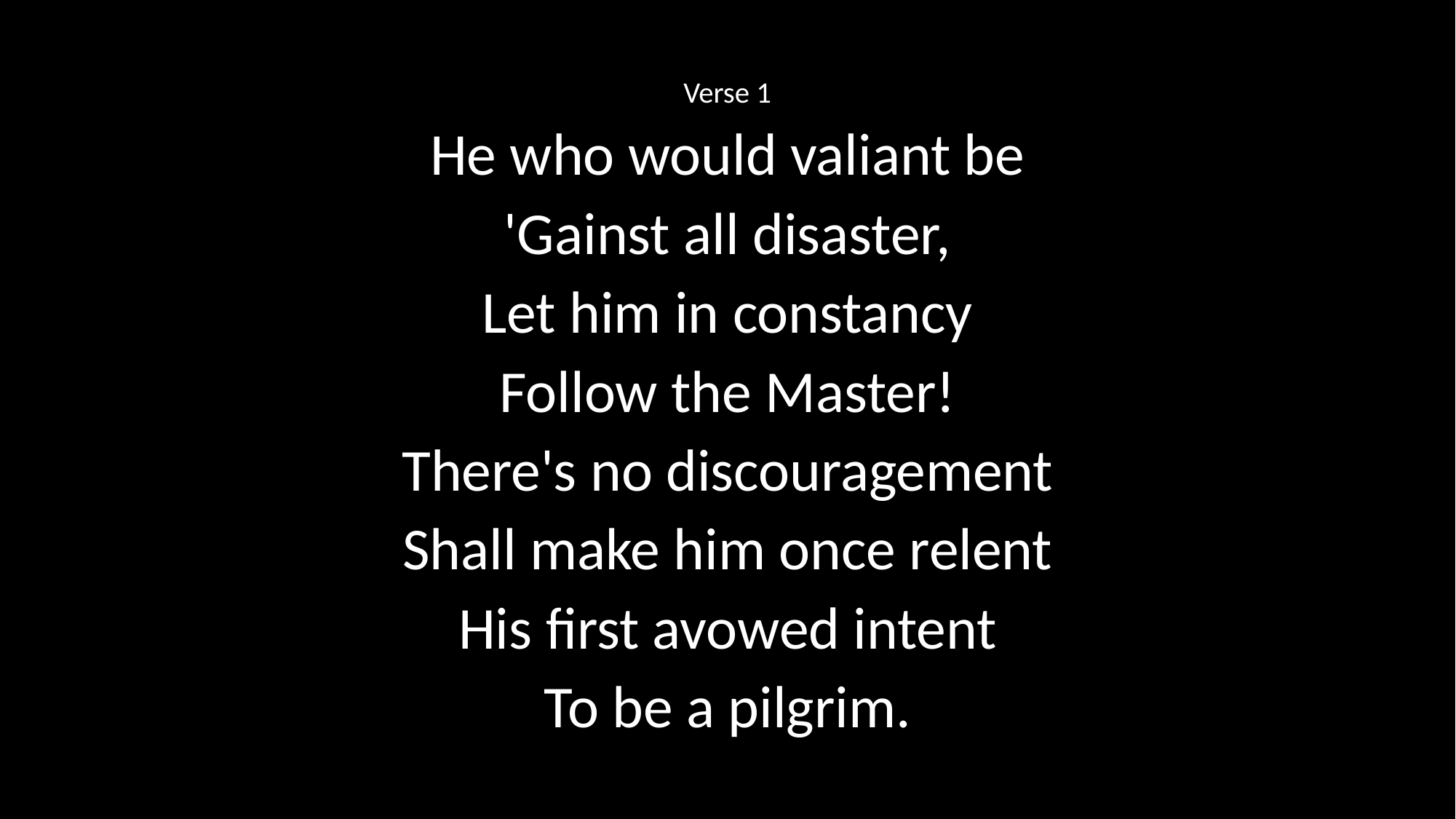

Verse 1
He who would valiant be
'Gainst all disaster,
Let him in constancy
Follow the Master!
There's no discouragement
Shall make him once relent
His first avowed intent
To be a pilgrim.